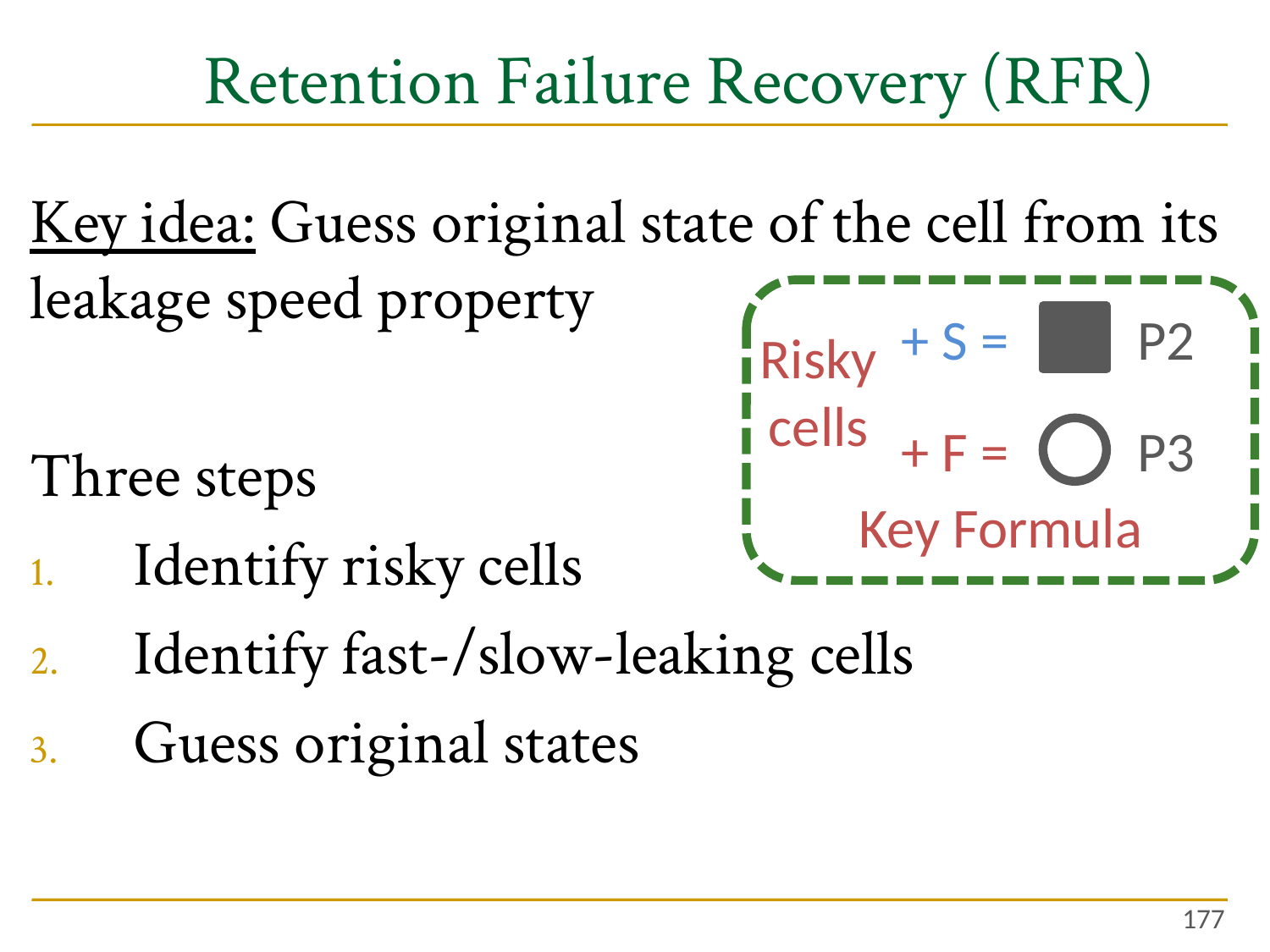

# Retention Failure Recovery (RFR)
Key idea: Guess original state of the cell from its leakage speed property

Three steps
Identify risky cells
Identify fast-/slow-leaking cells
Guess original states

Key Formula
+ S =
P2

Risky cells
+ F =
P3

177